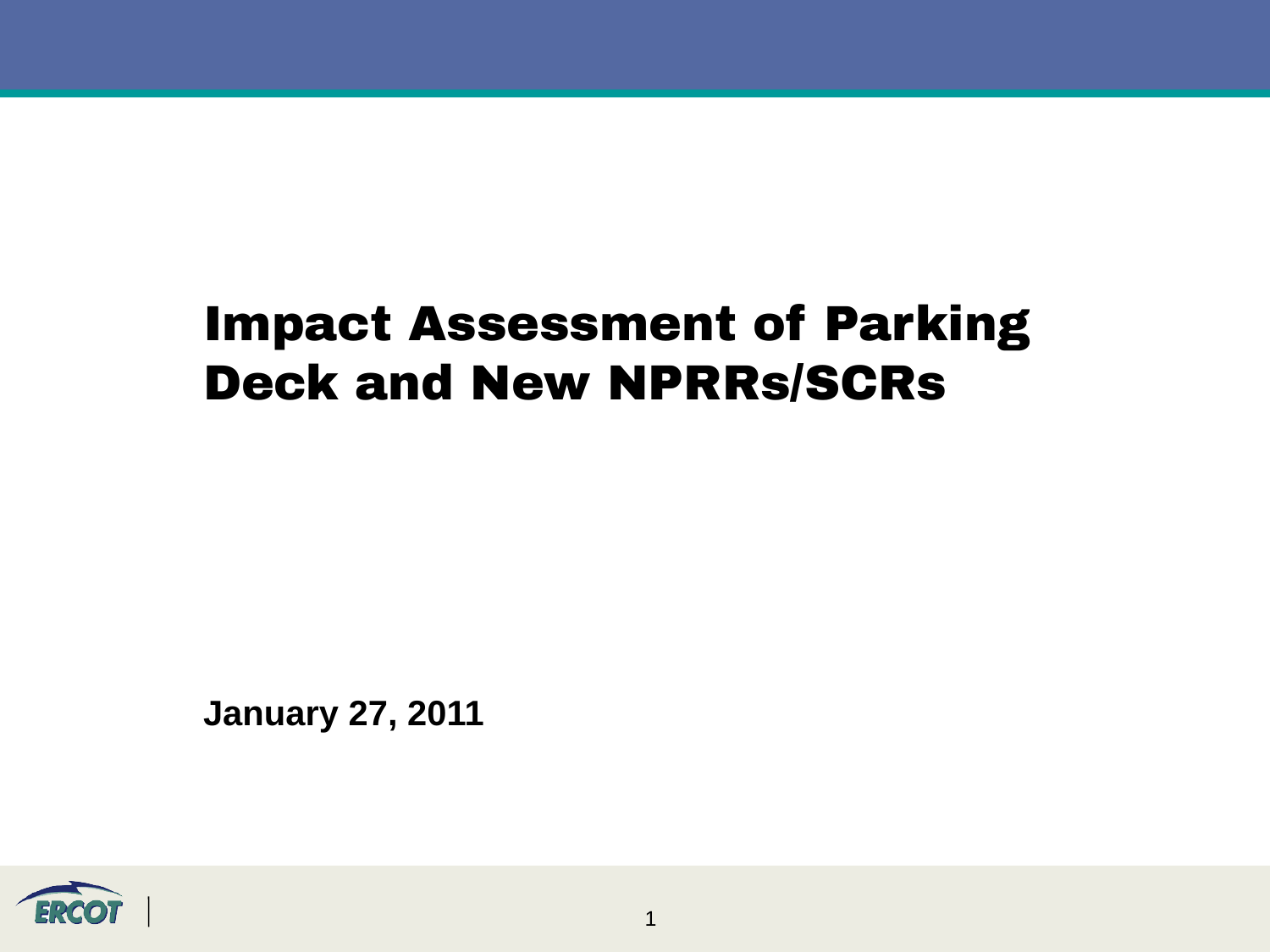

Impact Assessment of Parking Deck and New NPRRs/SCRs

January 27, 2011